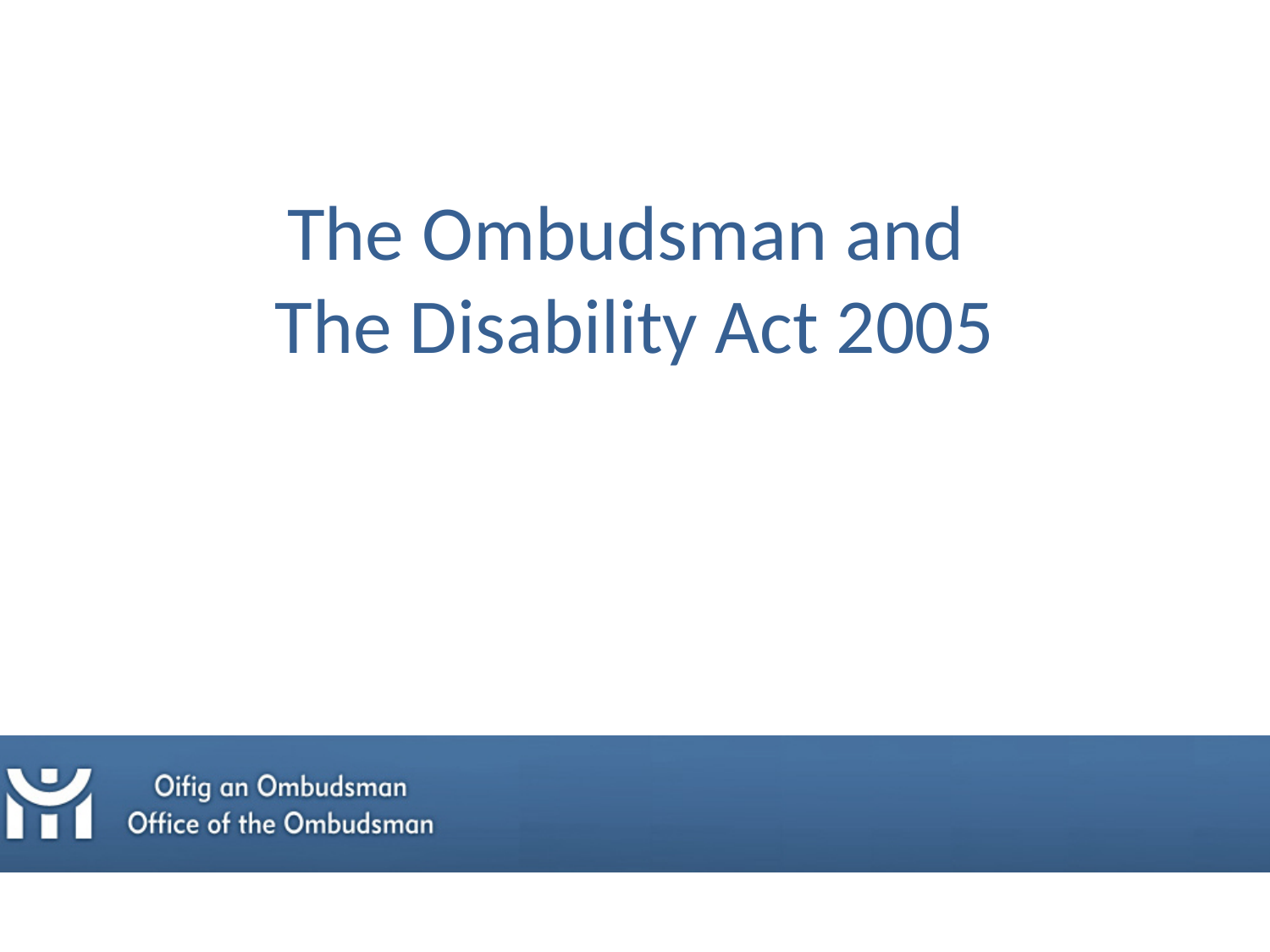

# The Ombudsman and The Disability Act 2005